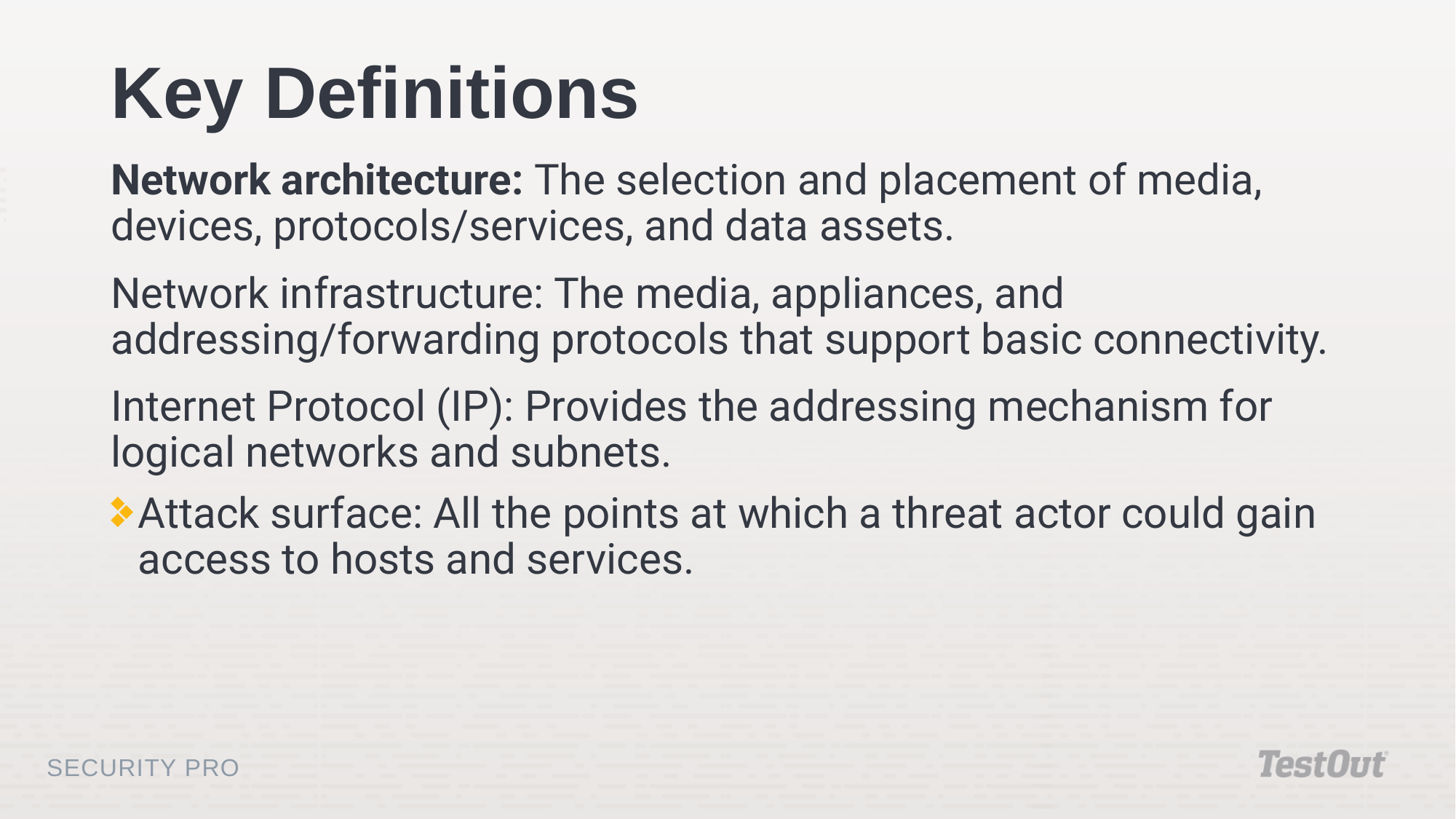

# Key Definitions
Network architecture: The selection and placement of media, devices, protocols/services, and data assets.
Network infrastructure: The media, appliances, and addressing/forwarding protocols that support basic connectivity.
Internet Protocol (IP): Provides the addressing mechanism for logical networks and subnets.
Attack surface: All the points at which a threat actor could gain access to hosts and services.
Security Pro